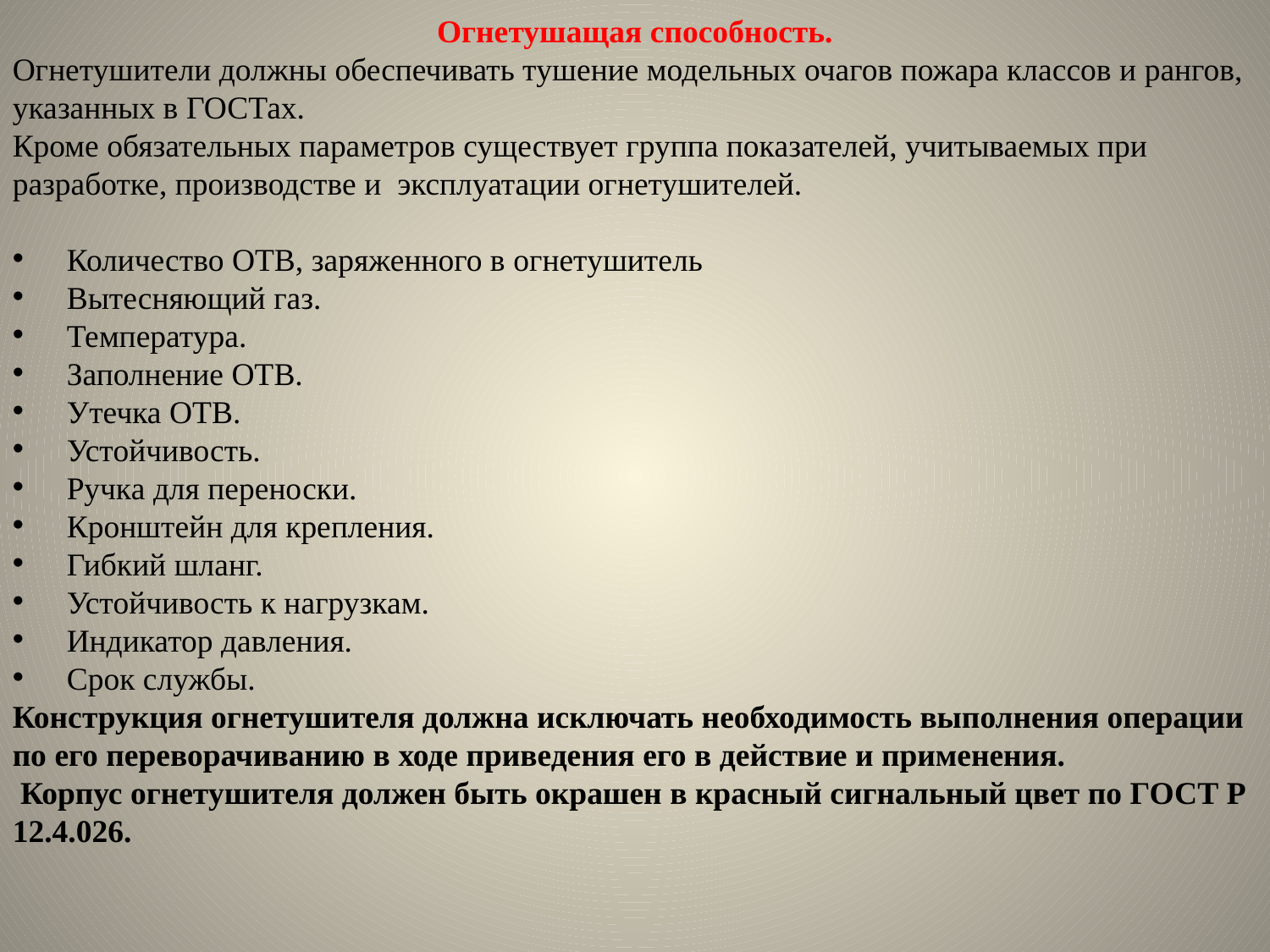

Огнетушащая способность.
Огнетушители должны обеспечивать тушение модельных очагов пожара классов и рангов, указанных в ГОСТах.
Кроме обязательных параметров существует группа показателей, учитываемых при разработке, производстве и  эксплуатации огнетушителей.

   Количество ОТВ, заряженного в огнетушитель
   Вытесняющий газ.
   Температура.
   Заполнение ОТВ.
   Утечка ОТВ.
   Устойчивость.
   Ручка для переноски.
   Кронштейн для крепления.
   Гибкий шланг.
   Устойчивость к нагрузкам.
   Индикатор давления.
   Срок службы.
Конструкция огнетушителя должна исключать необходимость выполнения операции по его переворачиванию в ходе приведения его в действие и применения.
 Корпус огнетушителя должен быть окрашен в красный сигнальный цвет по ГОСТ Р 12.4.026.